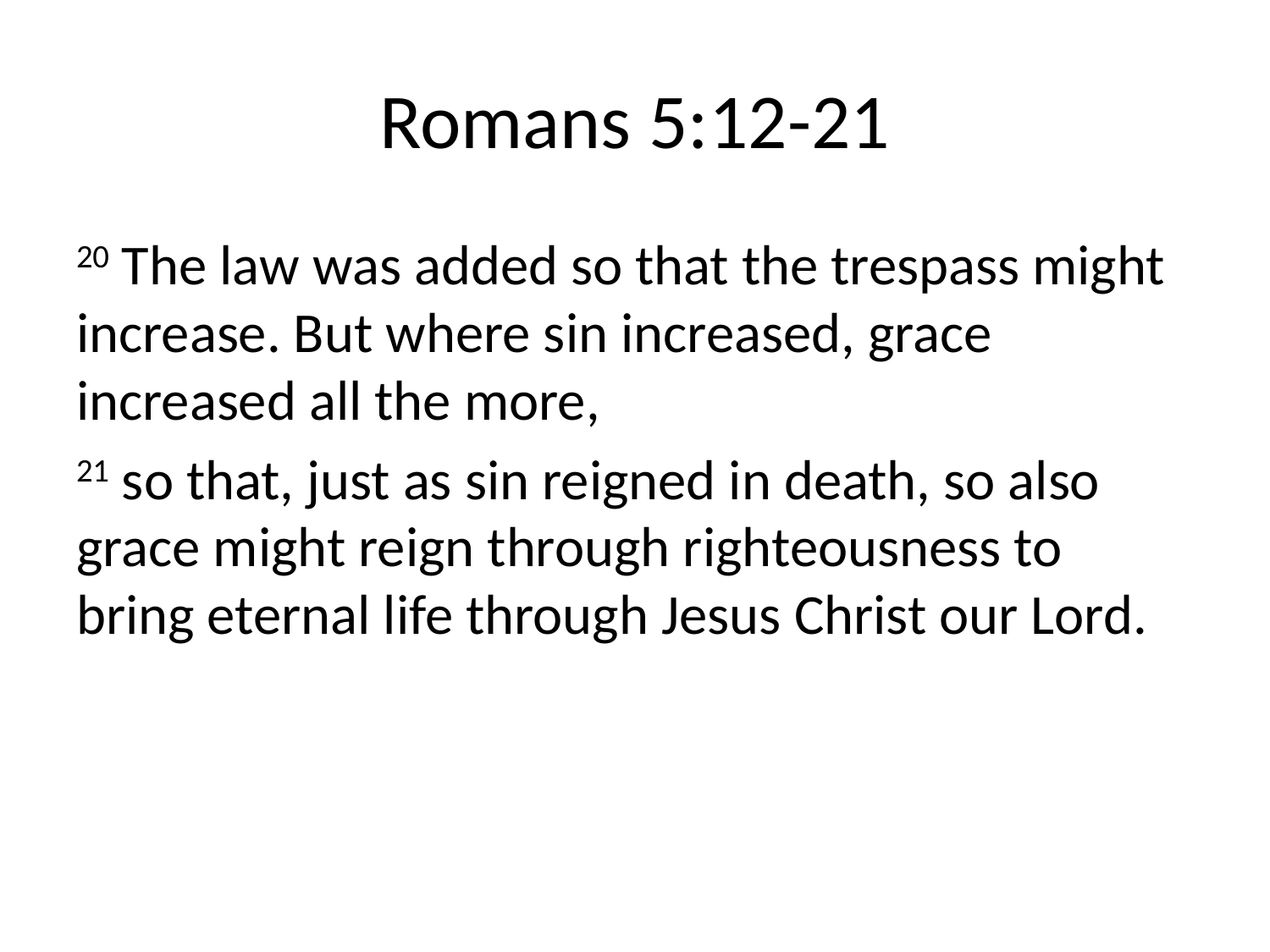

# Romans 5:12-21
20 The law was added so that the trespass might increase. But where sin increased, grace increased all the more,
21 so that, just as sin reigned in death, so also grace might reign through righteousness to bring eternal life through Jesus Christ our Lord.